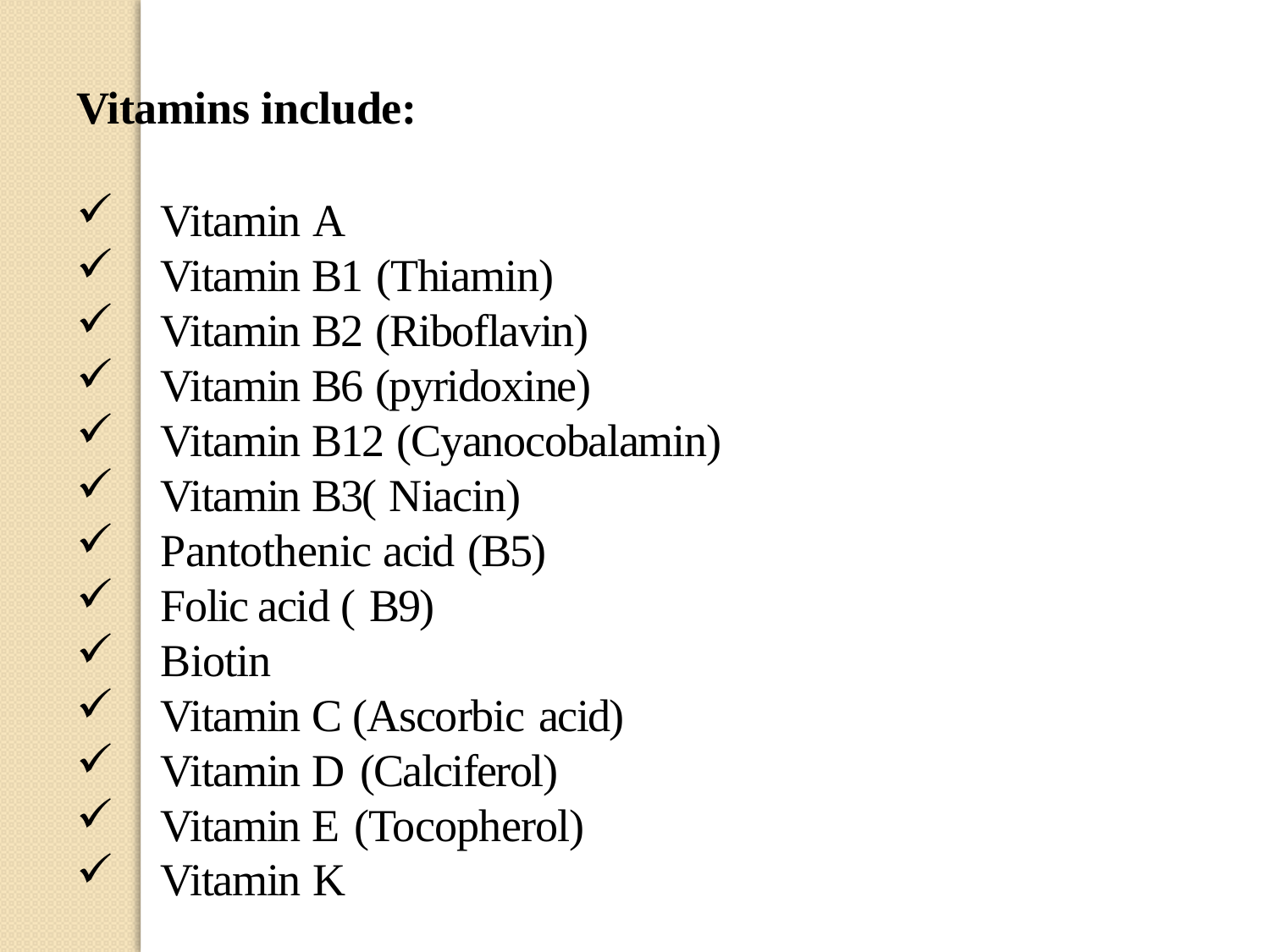

Vitamins include:

Vitamin A
Vitamin B1 (Thiamin)
Vitamin B2 (Riboflavin)
Vitamin B6 (pyridoxine)
Vitamin B12 (Cyanocobalamin)
Vitamin B3( Niacin)
Pantothenic acid (B5)
Folic acid ( B9)
Biotin
Vitamin C (Ascorbic acid)
Vitamin D (Calciferol)
Vitamin E (Tocopherol)
Vitamin K